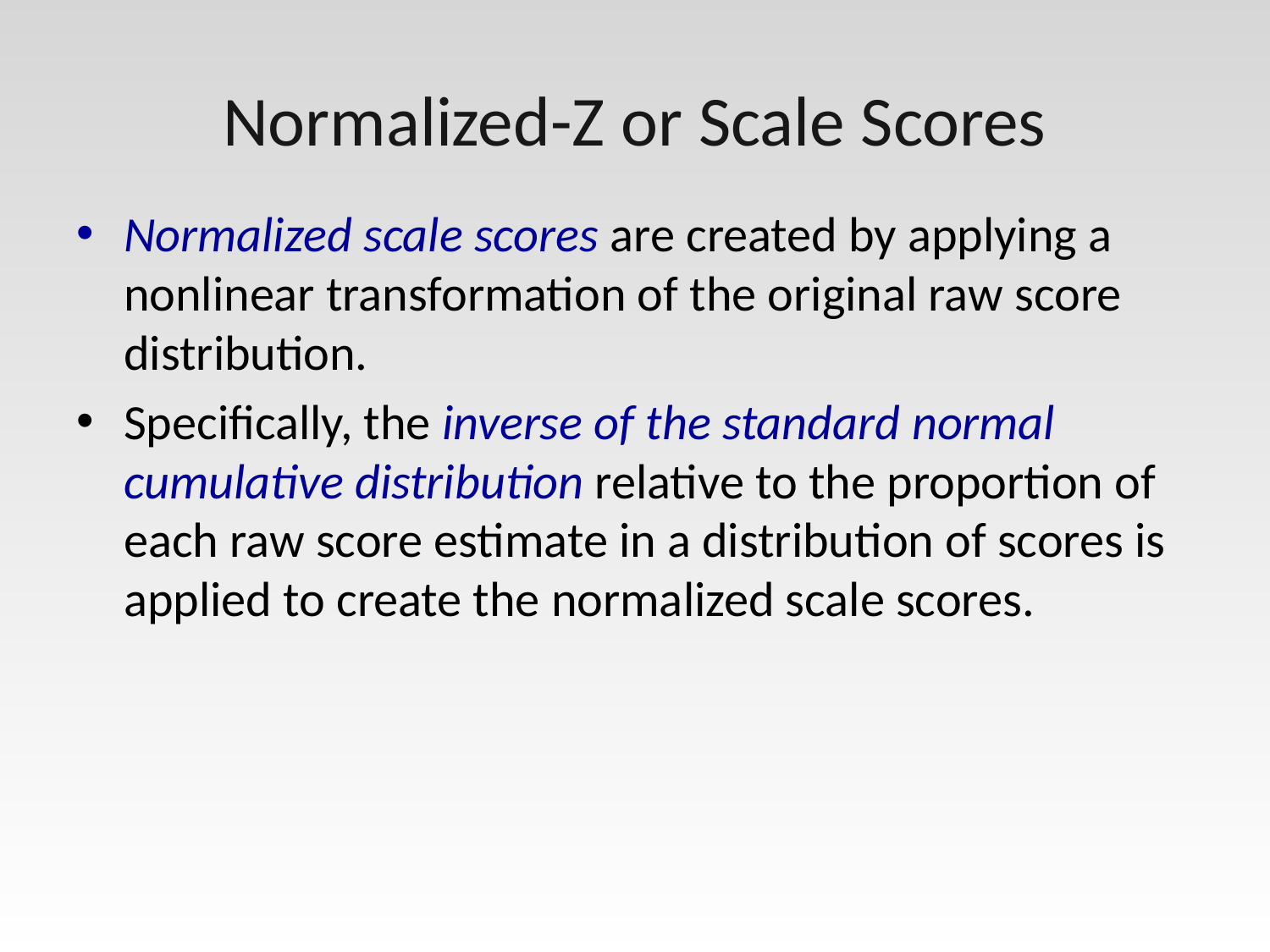

# Normalized-Z or Scale Scores
Normalized scale scores are created by applying a nonlinear transformation of the original raw score distribution.
Specifically, the inverse of the standard normal cumulative distribution relative to the proportion of each raw score estimate in a distribution of scores is applied to create the normalized scale scores.